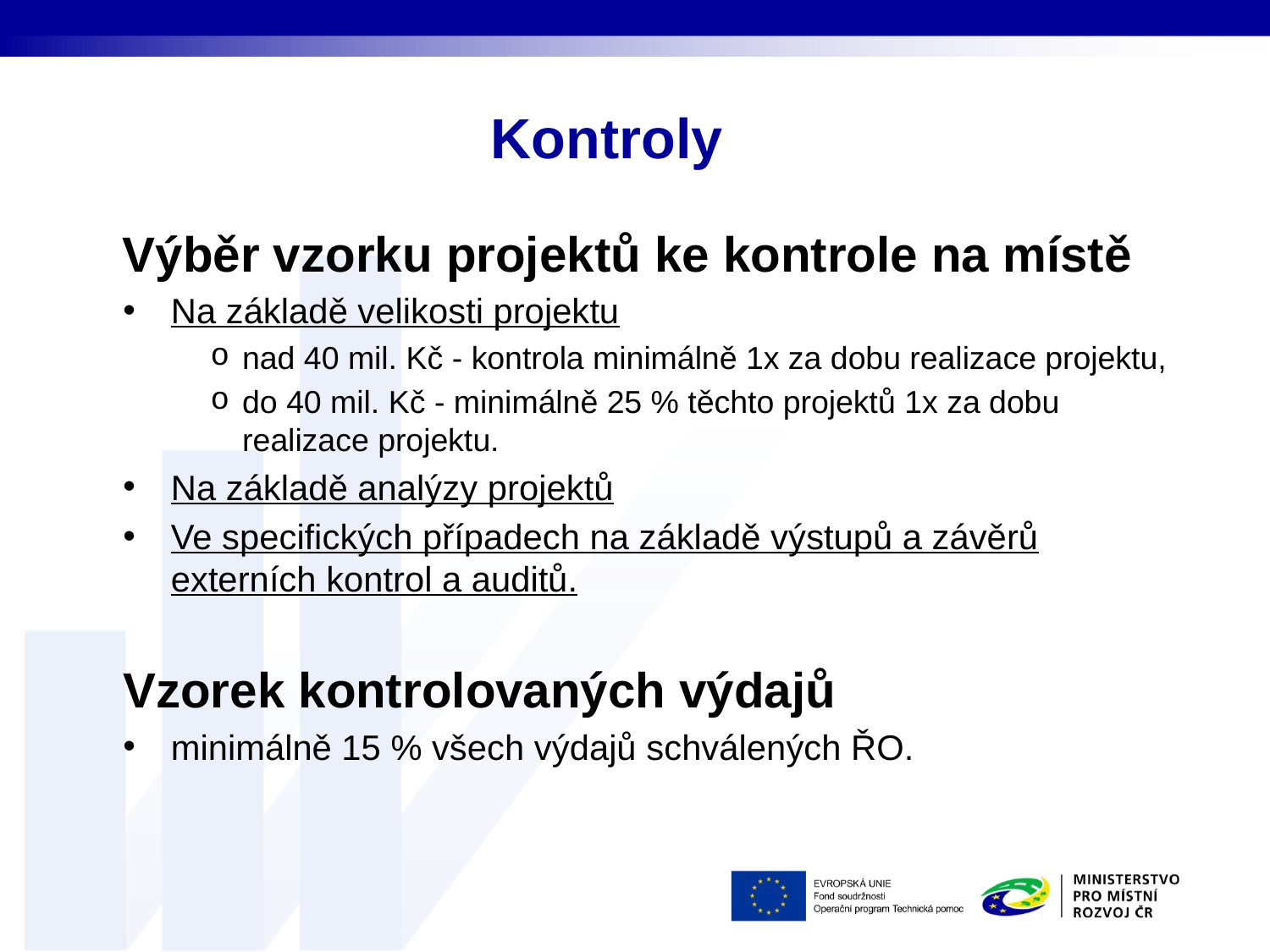

# Kontroly
    Výběr vzorku projektů ke kontrole na místě
Na základě velikosti projektu
nad 40 mil. Kč - kontrola minimálně 1x za dobu realizace projektu,
do 40 mil. Kč - minimálně 25 % těchto projektů 1x za dobu realizace projektu.
Na základě analýzy projektů
Ve specifických případech na základě výstupů a závěrů externích kontrol a auditů.

Vzorek kontrolovaných výdajů
minimálně 15 % všech výdajů schválených ŘO.